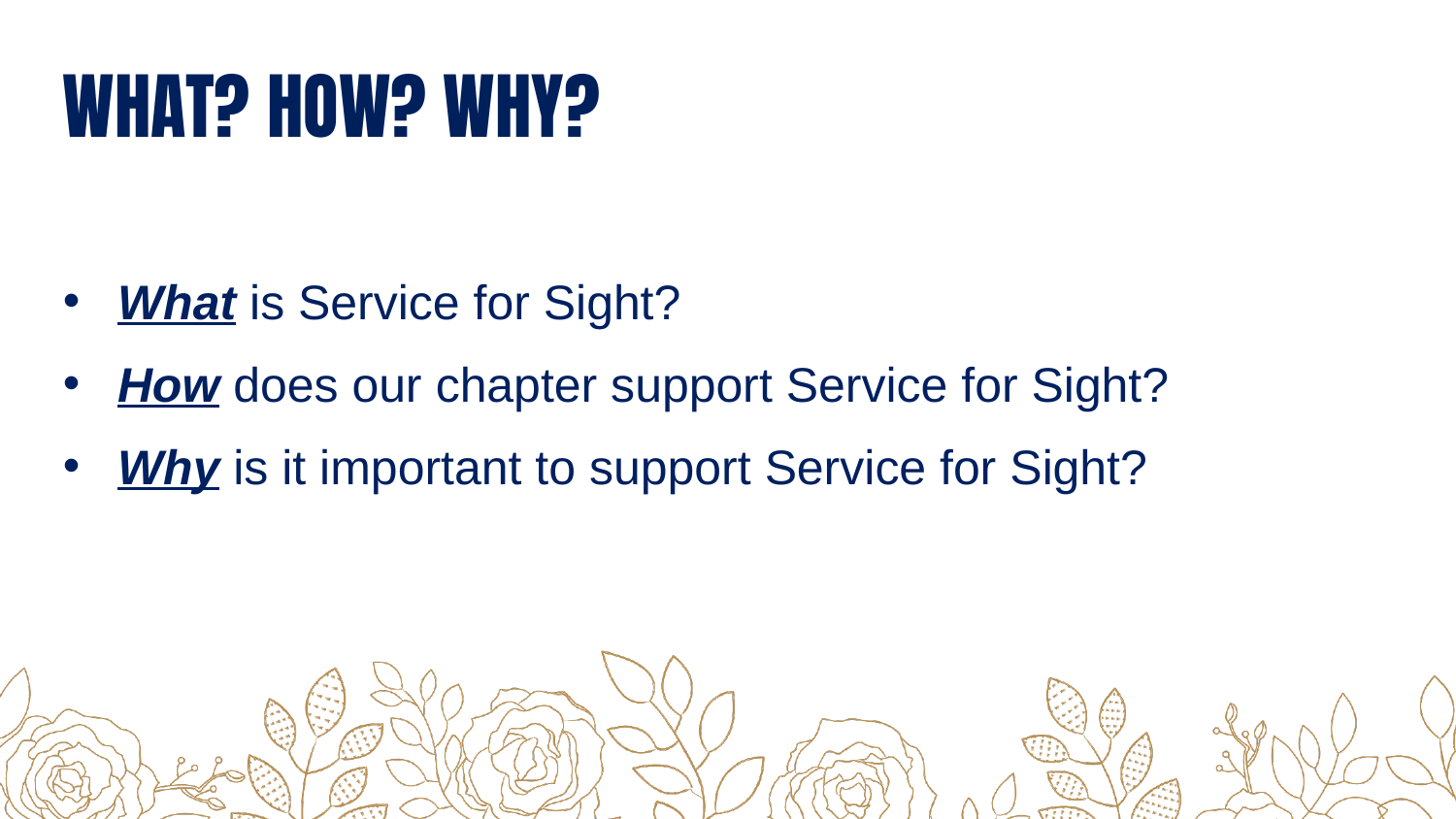

WHAT? HOW? WHY?
What is Service for Sight?
How does our chapter support Service for Sight?
Why is it important to support Service for Sight?